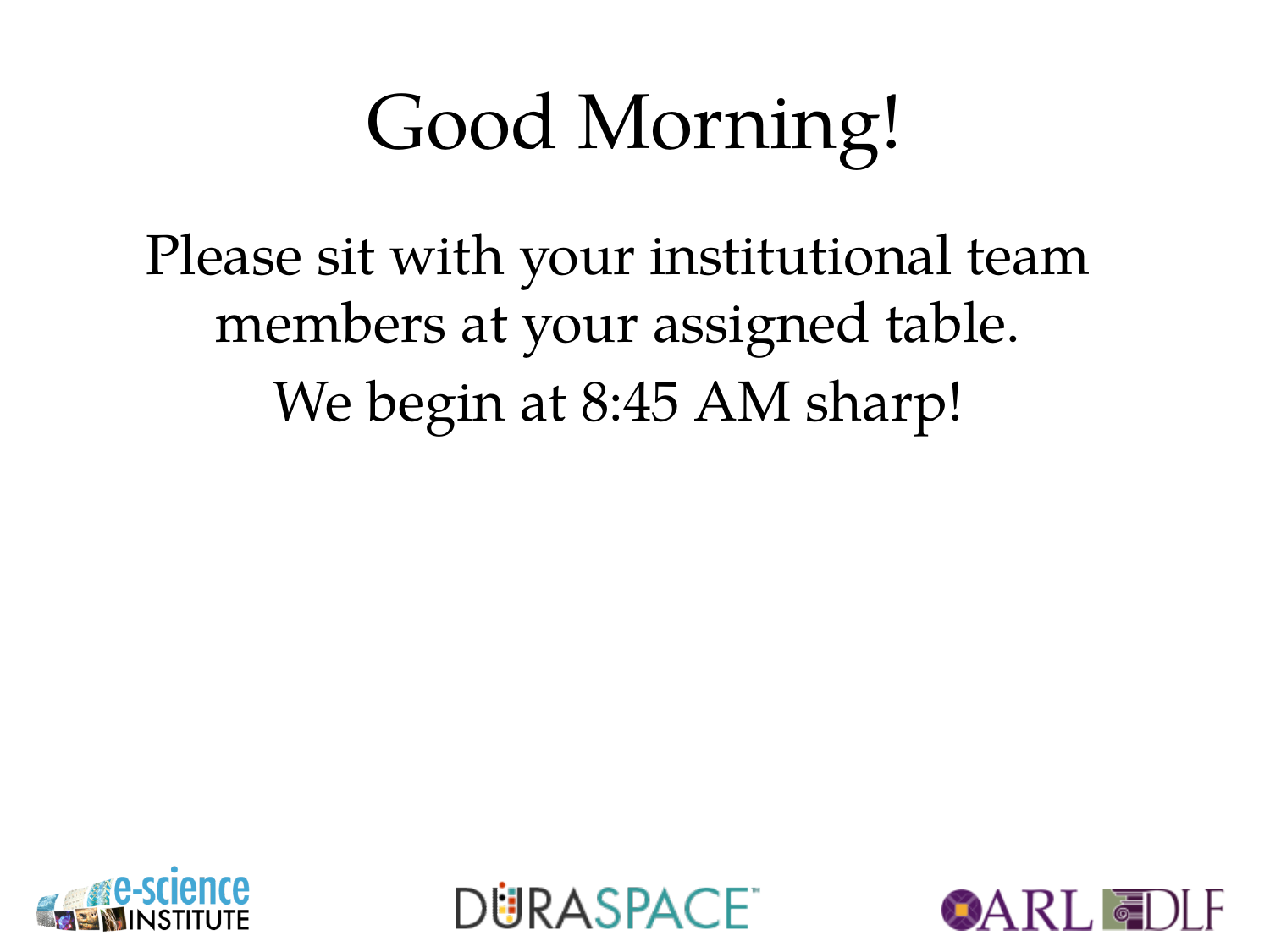

# Good Morning!
Please sit with your institutional team members at your assigned table.
We begin at 8:45 AM sharp!